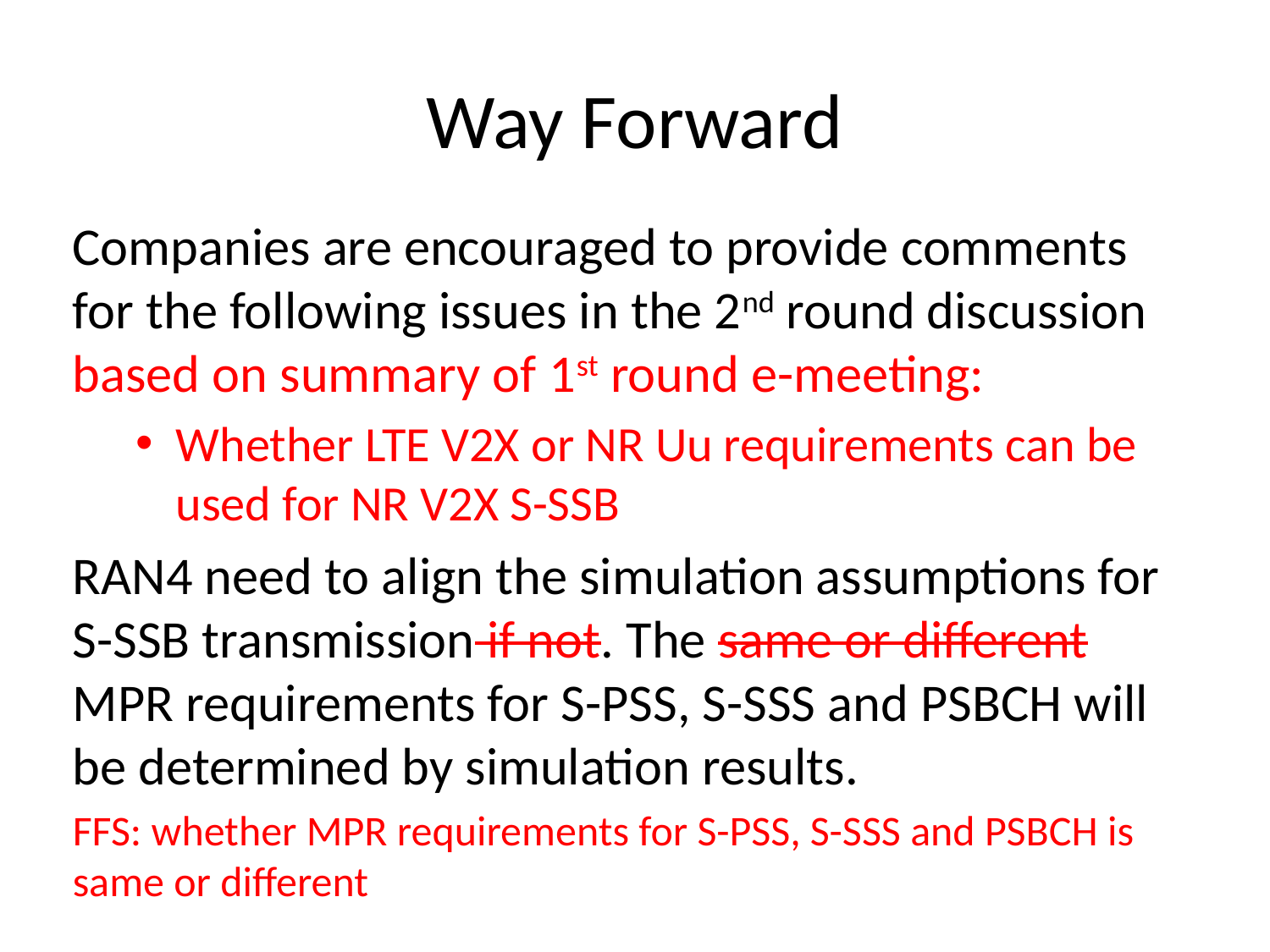

# Way Forward
Companies are encouraged to provide comments for the following issues in the 2nd round discussion based on summary of 1st round e-meeting:
Whether LTE V2X or NR Uu requirements can be used for NR V2X S-SSB
RAN4 need to align the simulation assumptions for S-SSB transmission if not. The same or different MPR requirements for S-PSS, S-SSS and PSBCH will be determined by simulation results.
FFS: whether MPR requirements for S-PSS, S-SSS and PSBCH is same or different